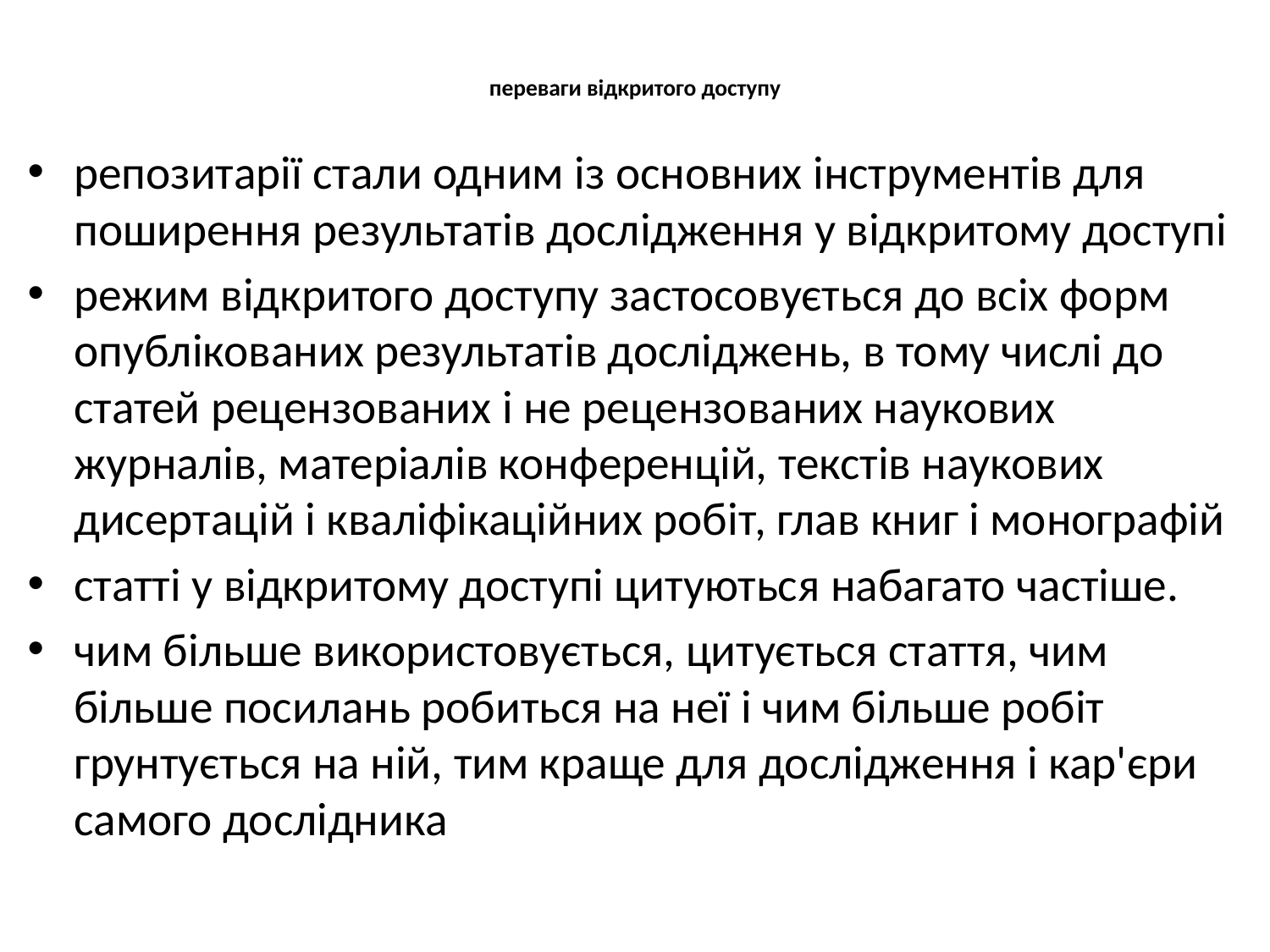

# переваги відкритого доступу
репозитарії стали одним із основних інструментів для поширення результатів дослідження у відкритому доступі
режим відкритого доступу застосовується до всіх форм опублікованих результатів досліджень, в тому числі до статей рецензованих і не рецензованих наукових журналів, матеріалів конференцій, текстів наукових дисертацій і кваліфікаційних робіт, глав книг і монографій
статті у відкритому доступі цитуються набагато частіше.
чим більше використовується, цитується стаття, чим більше посилань робиться на неї і чим більше робіт грунтується на ній, тим краще для дослідження і кар'єри самого дослідника